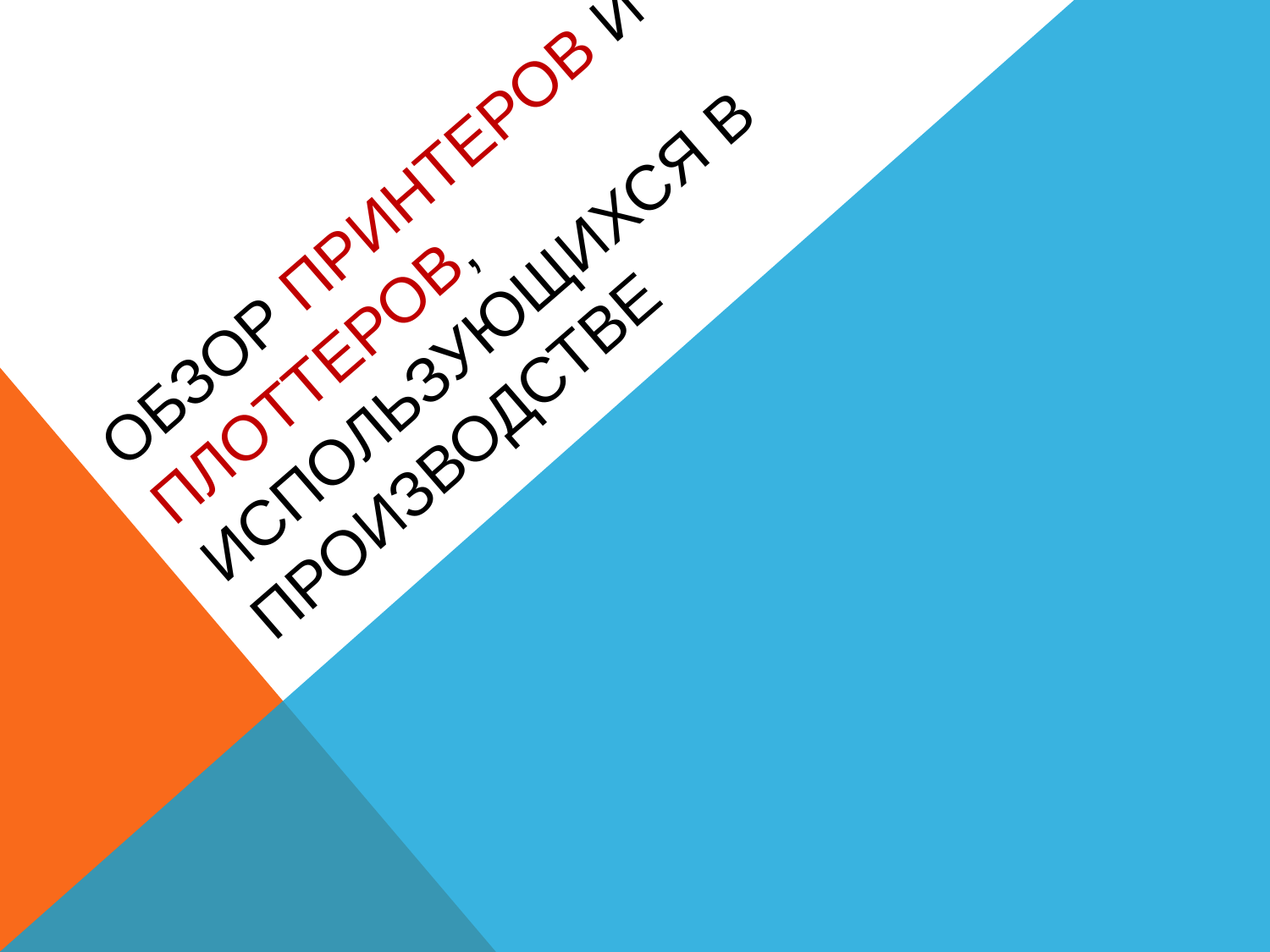

# Обзор принтеров и плоттеров, использующихся в производстве